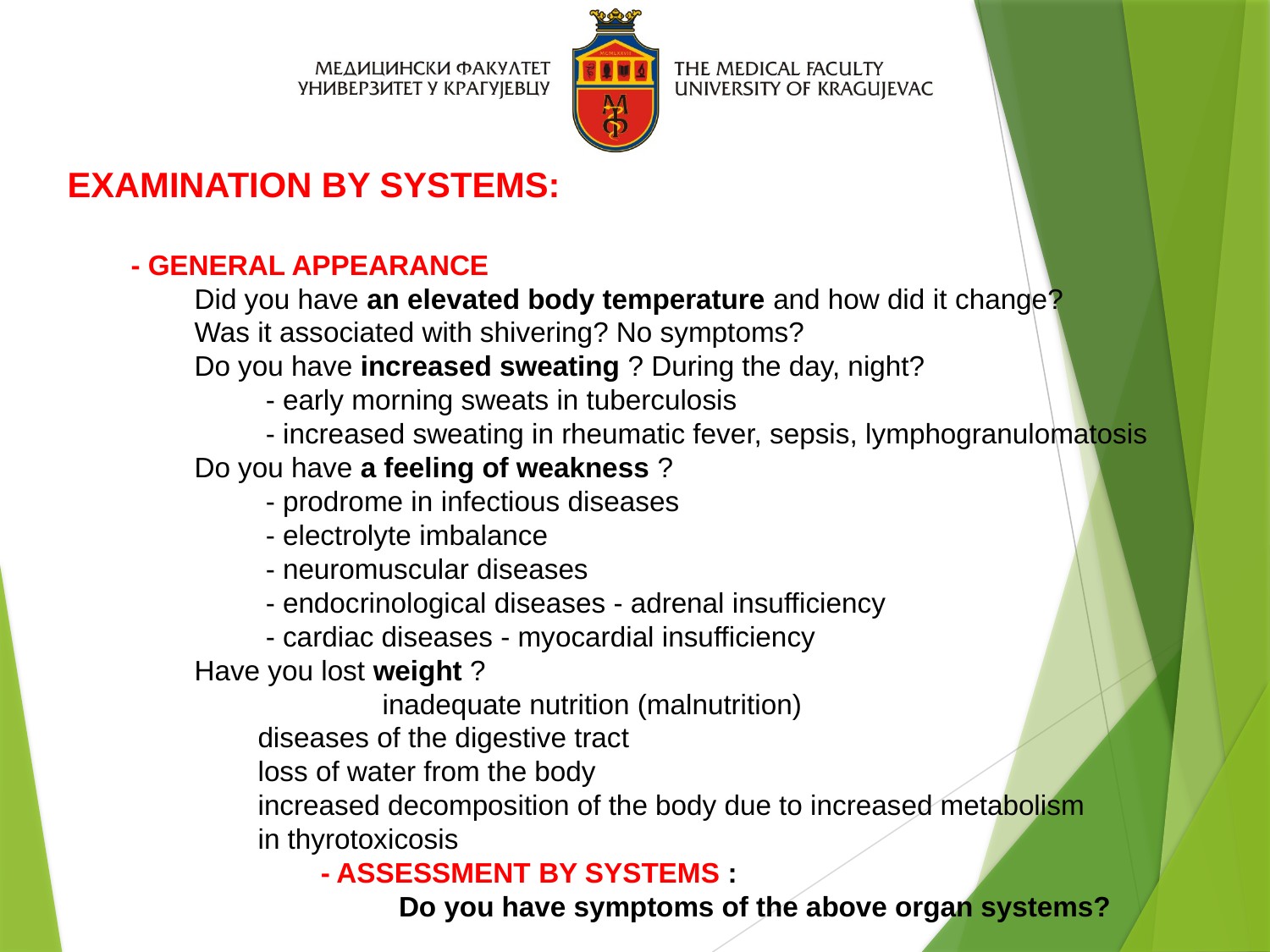

EXAMINATION BY SYSTEMS:

- GENERAL APPEARANCE
Did you have an elevated body temperature and how did it change?
Was it associated with shivering? No symptoms?
Do you have increased sweating ? During the day, night?
 - early morning sweats in tuberculosis
 - increased sweating in rheumatic fever, sepsis, lymphogranulomatosis
Do you have a feeling of weakness ?
 - prodrome in infectious diseases
 - electrolyte imbalance
 - neuromuscular diseases
 - endocrinological diseases - adrenal insufficiency
 - cardiac diseases - myocardial insufficiency
Have you lost weight ?
                        inadequate nutrition (malnutrition)
diseases of the digestive tract
loss of water from the body
increased decomposition of the body due to increased metabolism
in thyrotoxicosis
        - ASSESSMENT BY SYSTEMS :
                  Do you have symptoms of the above organ systems?